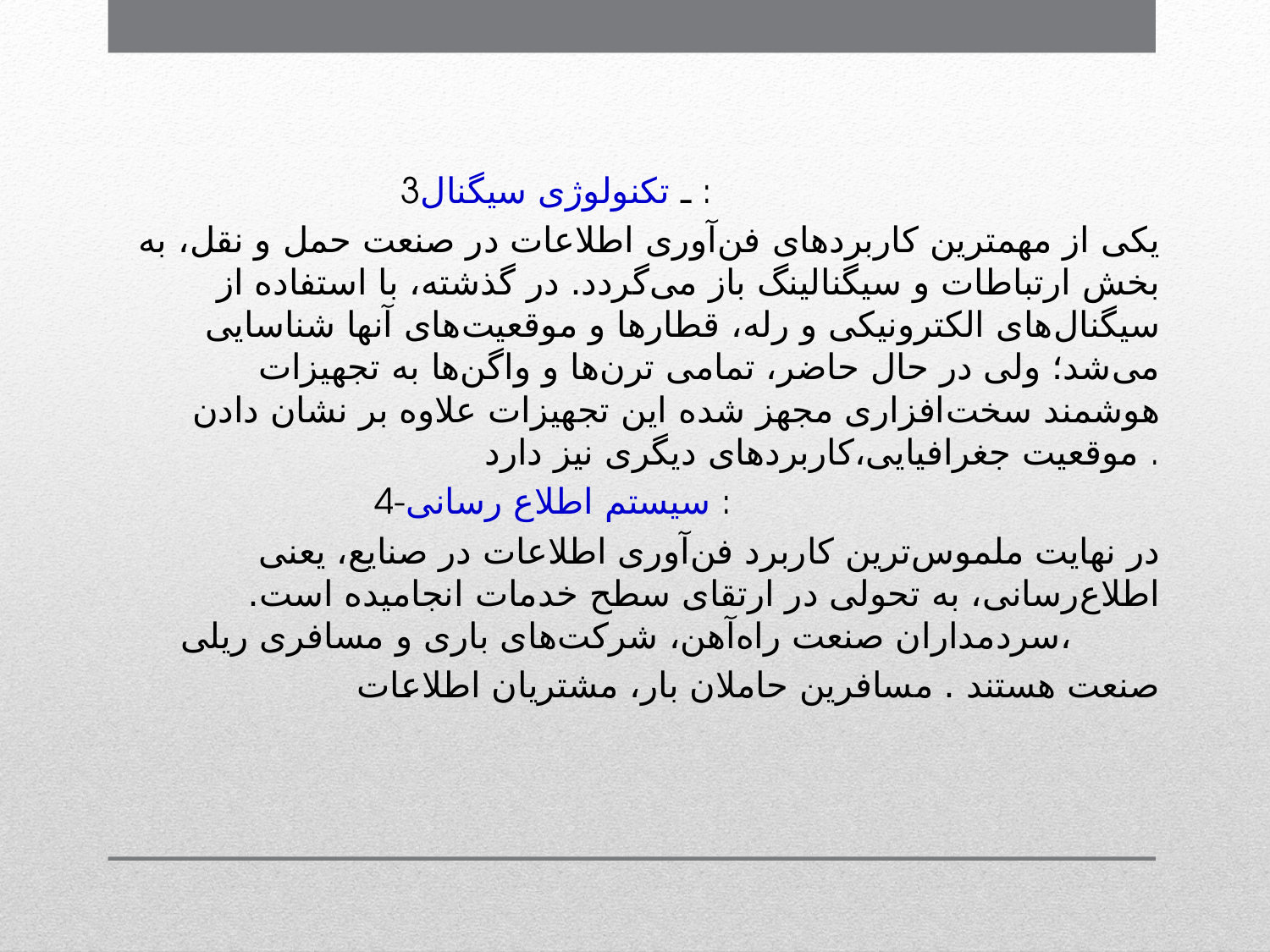

3ـ تکنولوژی سیگنال :
یکی از مهمترین کاربردهای فن‌آوری اطلاعات در صنعت حمل و نقل، به بخش ارتباطات و سیگنالینگ باز می‌گردد. در گذشته، با استفاده از سیگنال‌های الکترونیکی و رله، قطارها و موقعیت‌های آنها شناسایی می‌شد؛ ولی در حال حاضر، تمامی ترن‌ها و واگن‌ها به تجهیزات هوشمند سخت‌افزاری مجهز شده این تجهیزات علاوه بر نشان دادن موقعیت جغرافیایی،کاربردهای دیگری نیز دارد .
4-سیستم اطلاع رسانی :
در نهایت ملموس‌ترین کاربرد فن‌آوری اطلاعات در صنایع، یعنی اطلاع‌رسانی، به تحولی در ارتقای سطح خدمات انجامیده است. سردمداران صنعت راه‌آهن، شرکت‌های باری و مسافری ریلی،
صنعت هستند . مسافرین حاملان بار، مشتریان اطلاعات